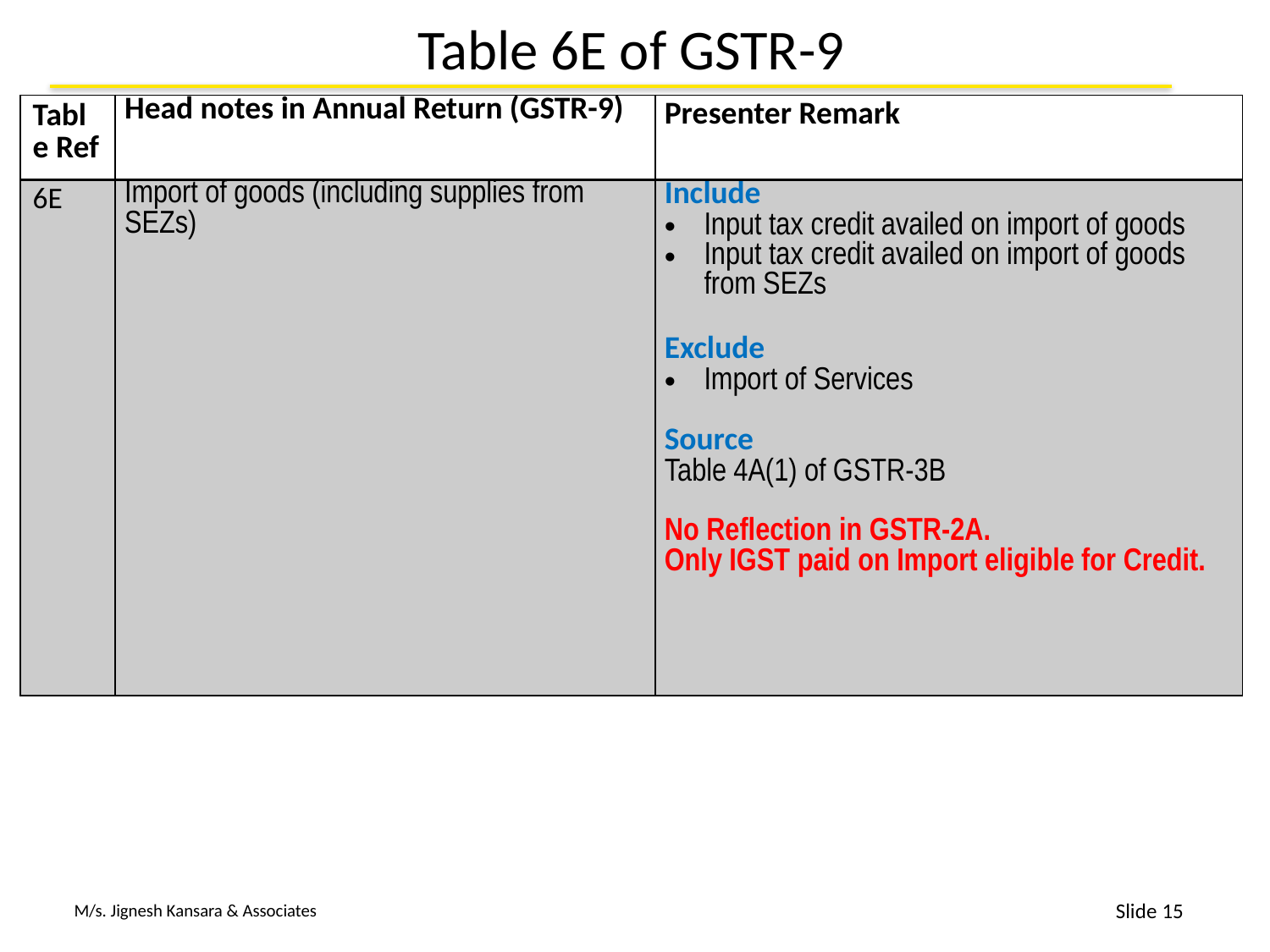

# Table 6E of GSTR-9
| Table Ref | Head notes in Annual Return (GSTR-9) | Presenter Remark |
| --- | --- | --- |
| 6E | Import of goods (including supplies from SEZs) | Include Input tax credit availed on import of goods Input tax credit availed on import of goods from SEZs Exclude Import of Services Source Table 4A(1) of GSTR-3B No Reflection in GSTR-2A. Only IGST paid on Import eligible for Credit. |

15